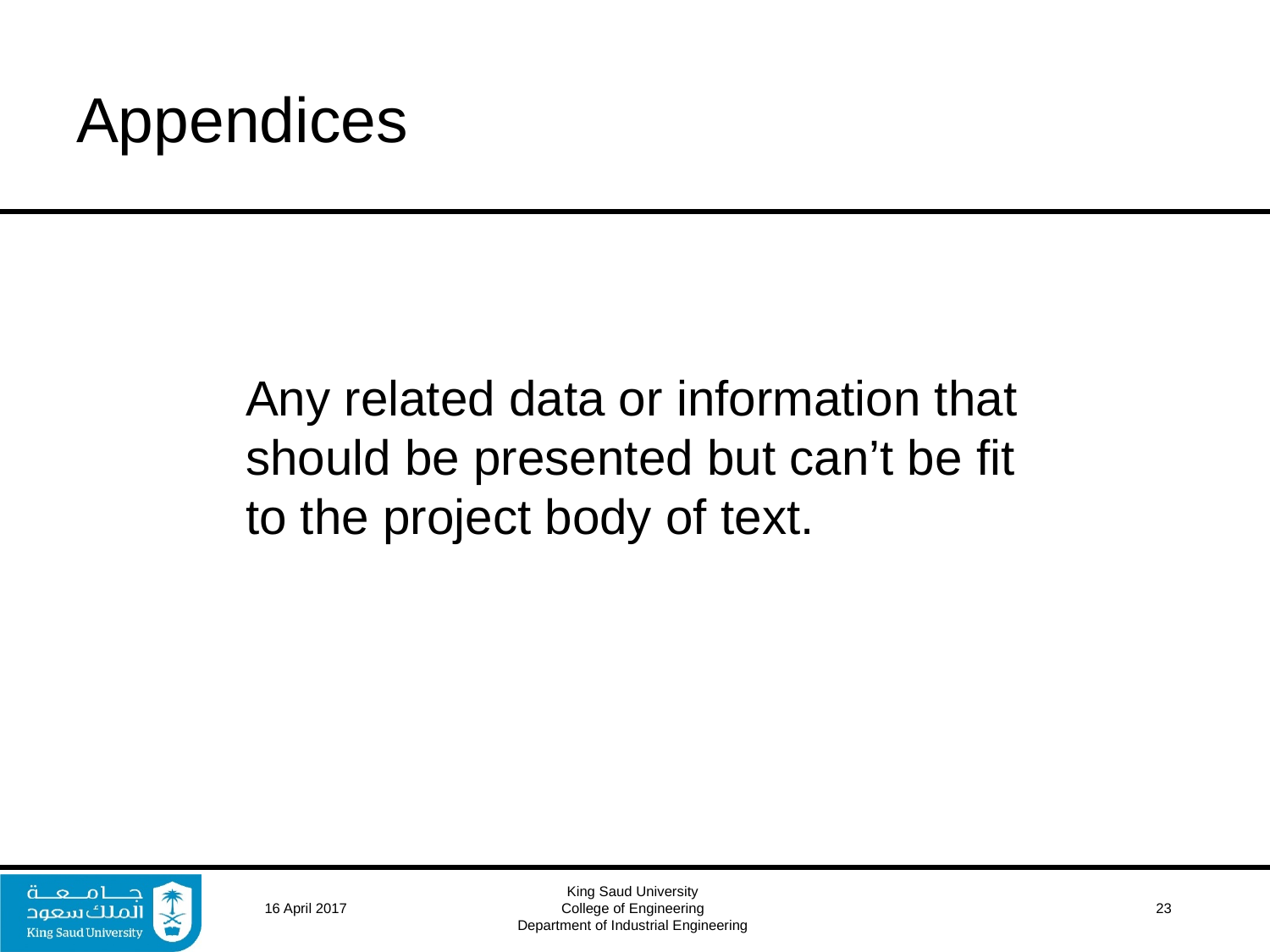

# Appendices

Any related data or information that should be presented but can’t be fit to the project body of text.
16 April 2017

King Saud University
College of Engineering
Department of Industrial Engineering

                                                          23